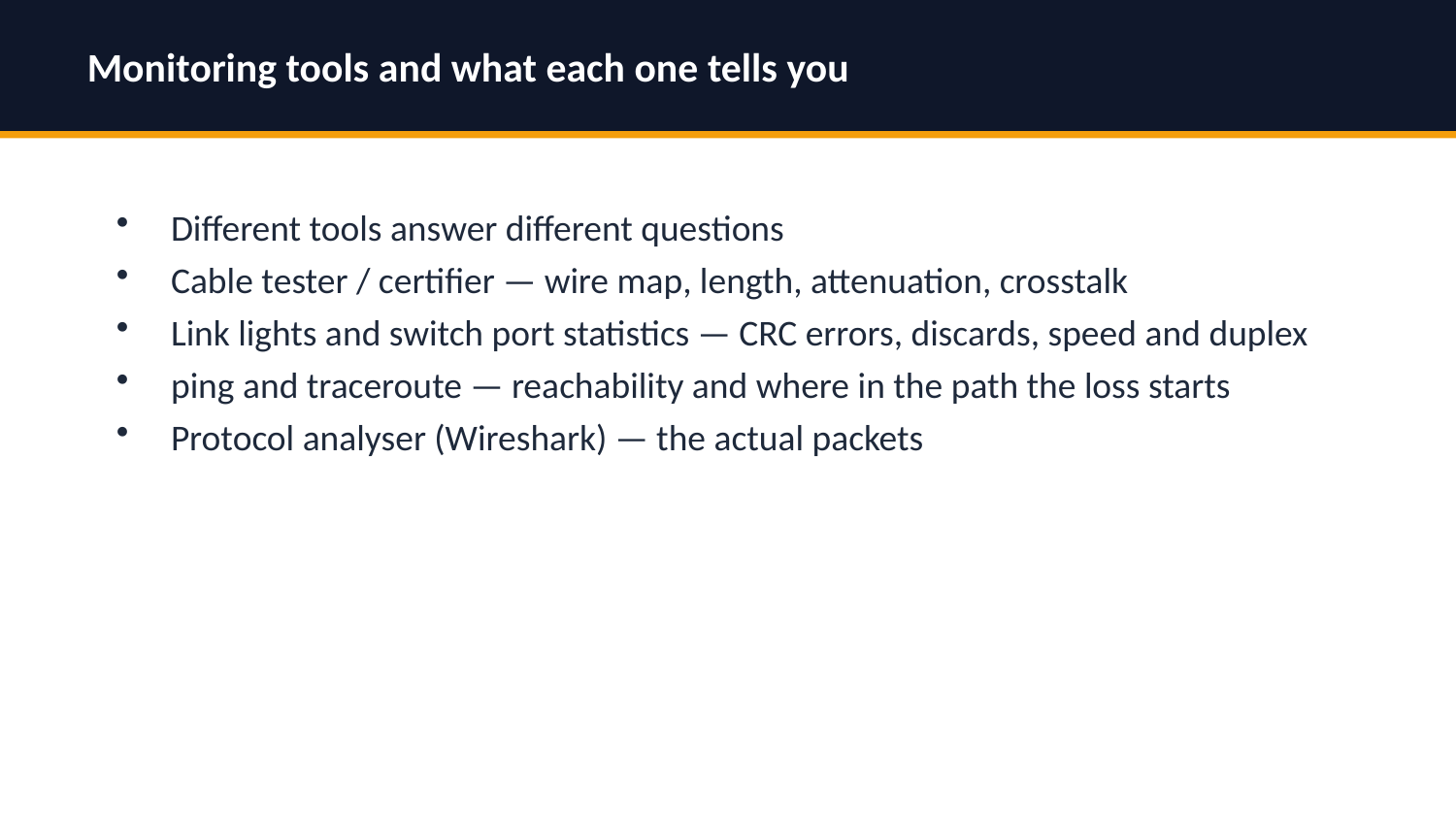

Monitoring tools and what each one tells you

Different tools answer different questions
Cable tester / certifier — wire map, length, attenuation, crosstalk
Link lights and switch port statistics — CRC errors, discards, speed and duplex
ping and traceroute — reachability and where in the path the loss starts
Protocol analyser (Wireshark) — the actual packets